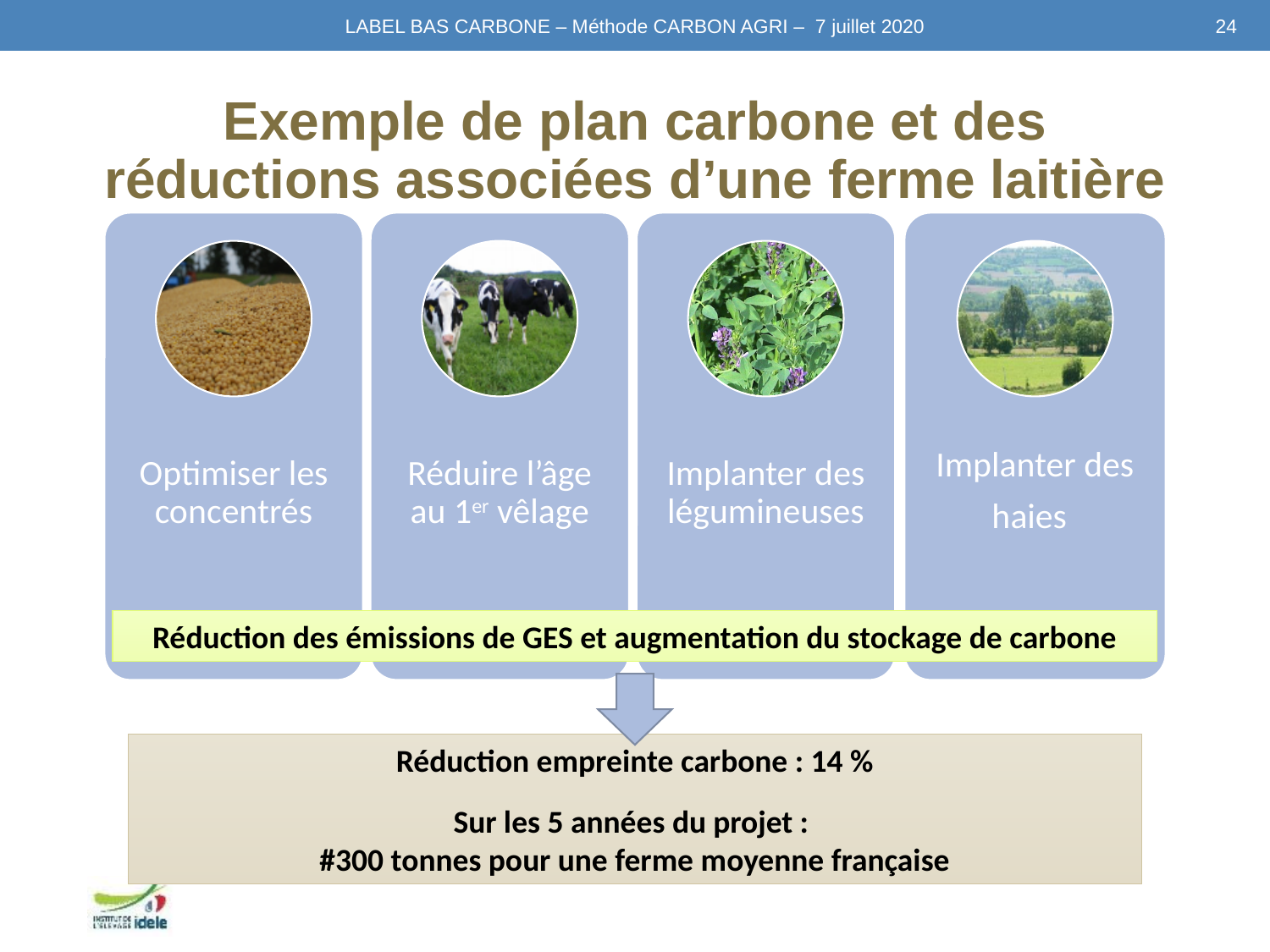

LABEL BAS CARBONE – Méthode CARBON AGRI –  7 juillet 2020
24
# Exemple de plan carbone et des réductions associées d’une ferme laitière
Optimiser les concentrés
Réduire l’âge au 1er vêlage
Implanter des légumineuses
Implanter des haies
Réduction des émissions de GES et augmentation du stockage de carbone

Réduction empreinte carbone : 14 %

Sur les 5 années du projet :
#300 tonnes pour une ferme moyenne française